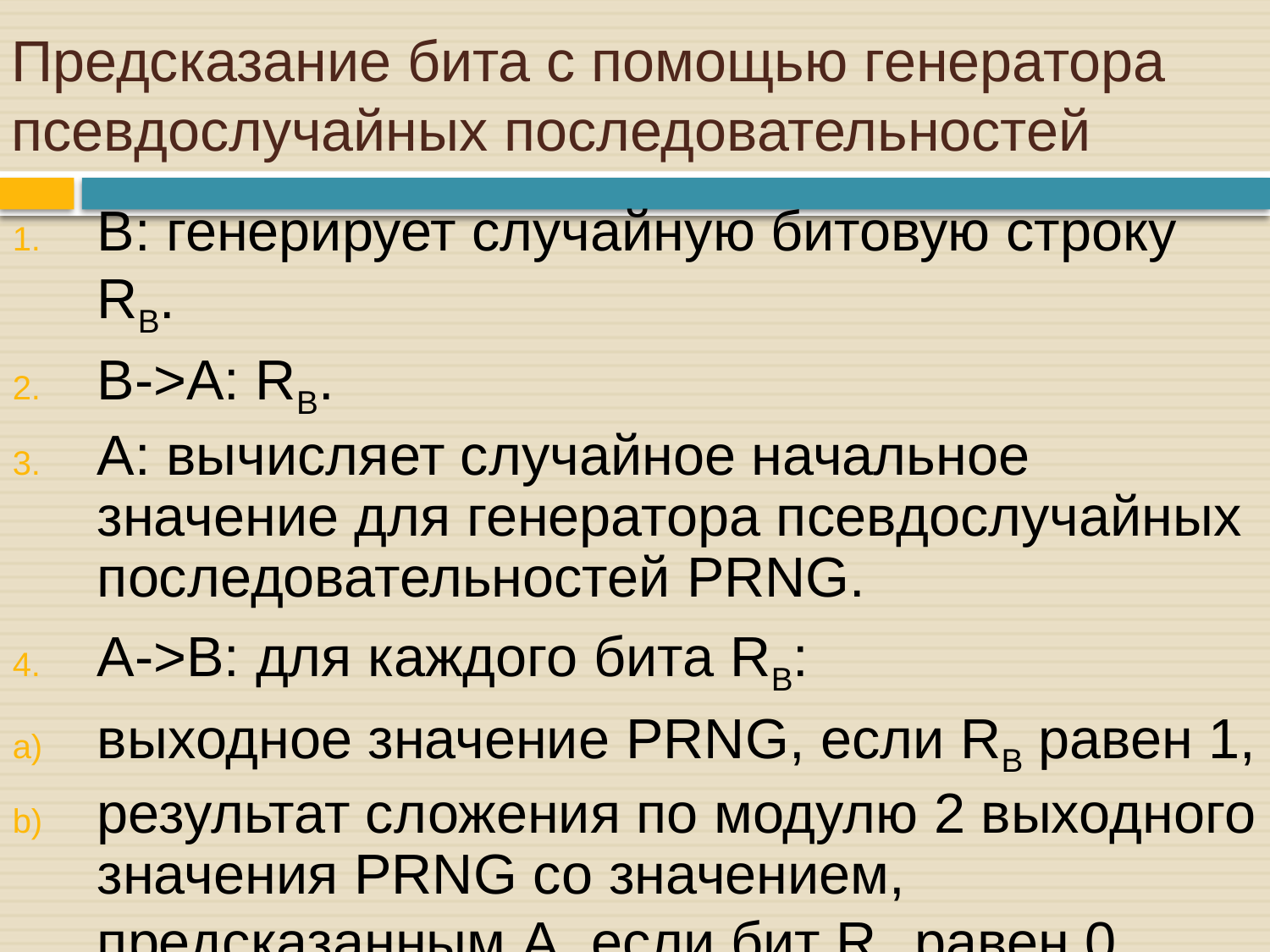

# Предсказание бита с помощью генератора псевдослучайных последовательностей
B: генерирует случайную битовую строку RB.
B->A: RB.
A: вычисляет случайное начальное значение для генератора псевдослучайных последовательностей PRNG.
A->B: для каждого бита RB:
выходное значение PRNG, если RB равен 1,
результат сложения по модулю 2 выходного значения PRNG со значением, предсказанным A, если бит RB равен 0.